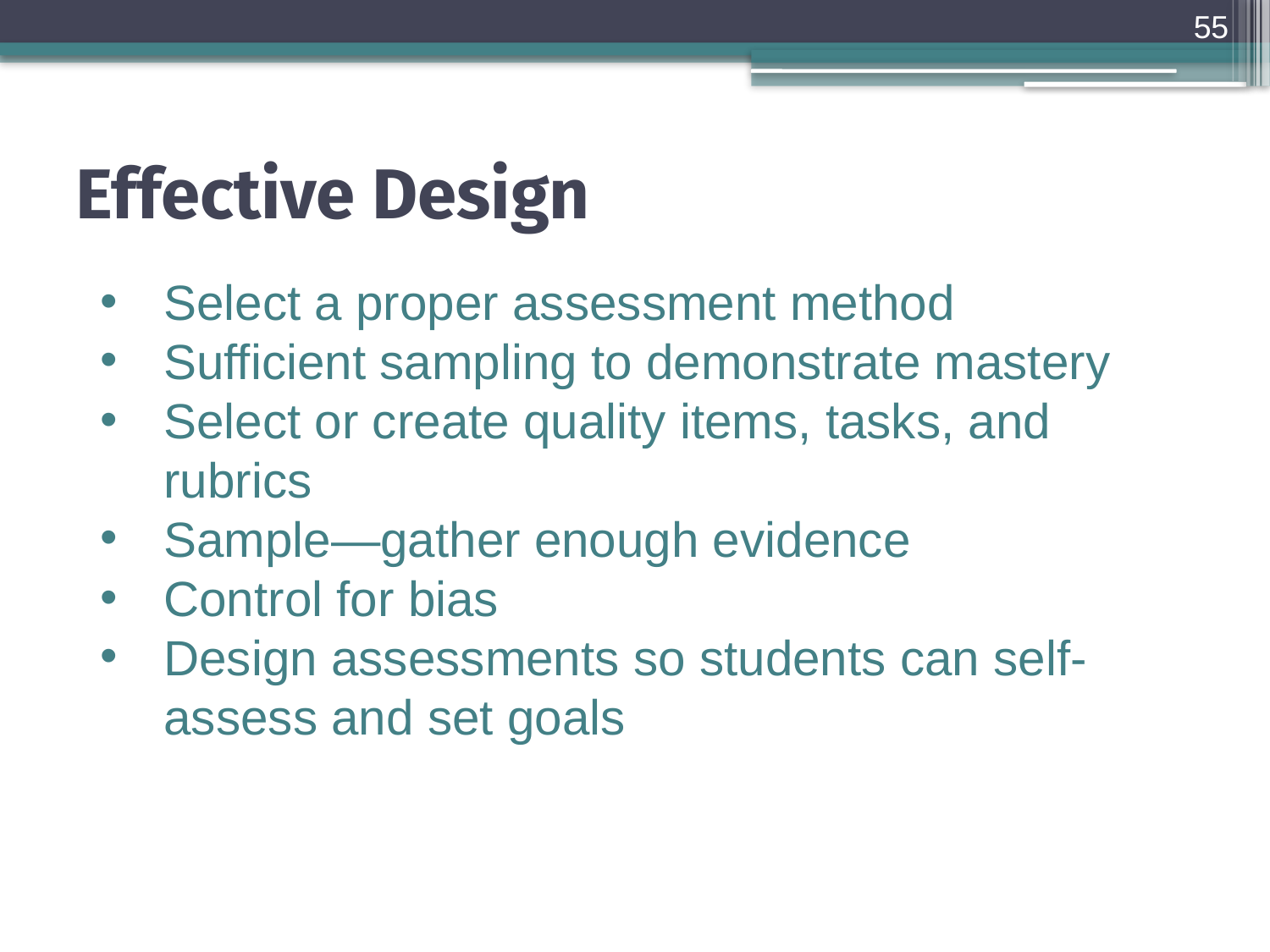

55
# Effective Design
Select a proper assessment method
Sufficient sampling to demonstrate mastery
Select or create quality items, tasks, and rubrics
Sample—gather enough evidence
Control for bias
Design assessments so students can self-assess and set goals